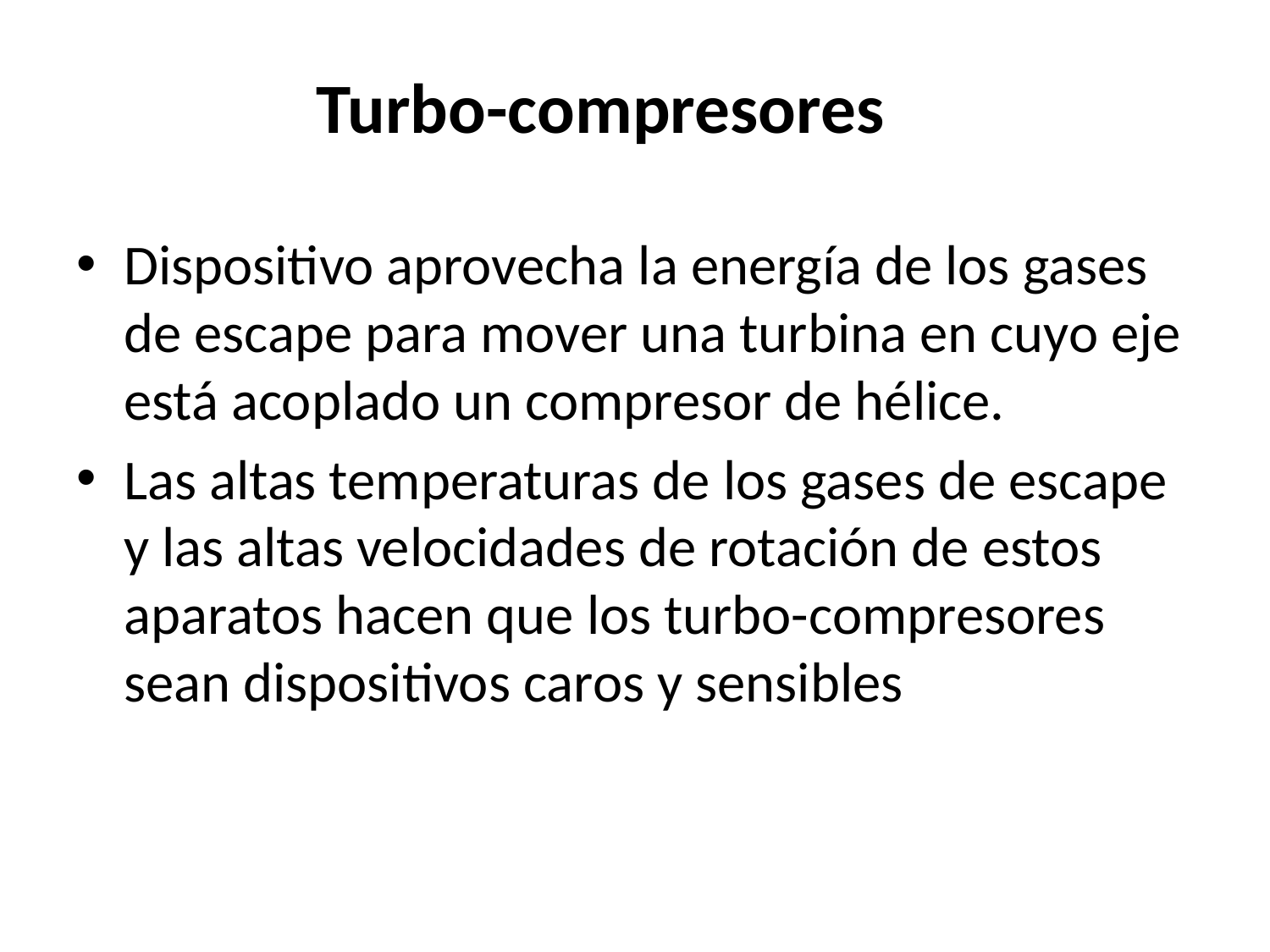

# Turbo-compresores
Dispositivo aprovecha la energía de los gases de escape para mover una turbina en cuyo eje está acoplado un compresor de hélice.
Las altas temperaturas de los gases de escape y las altas velocidades de rotación de estos aparatos hacen que los turbo-compresores sean dispositivos caros y sensibles